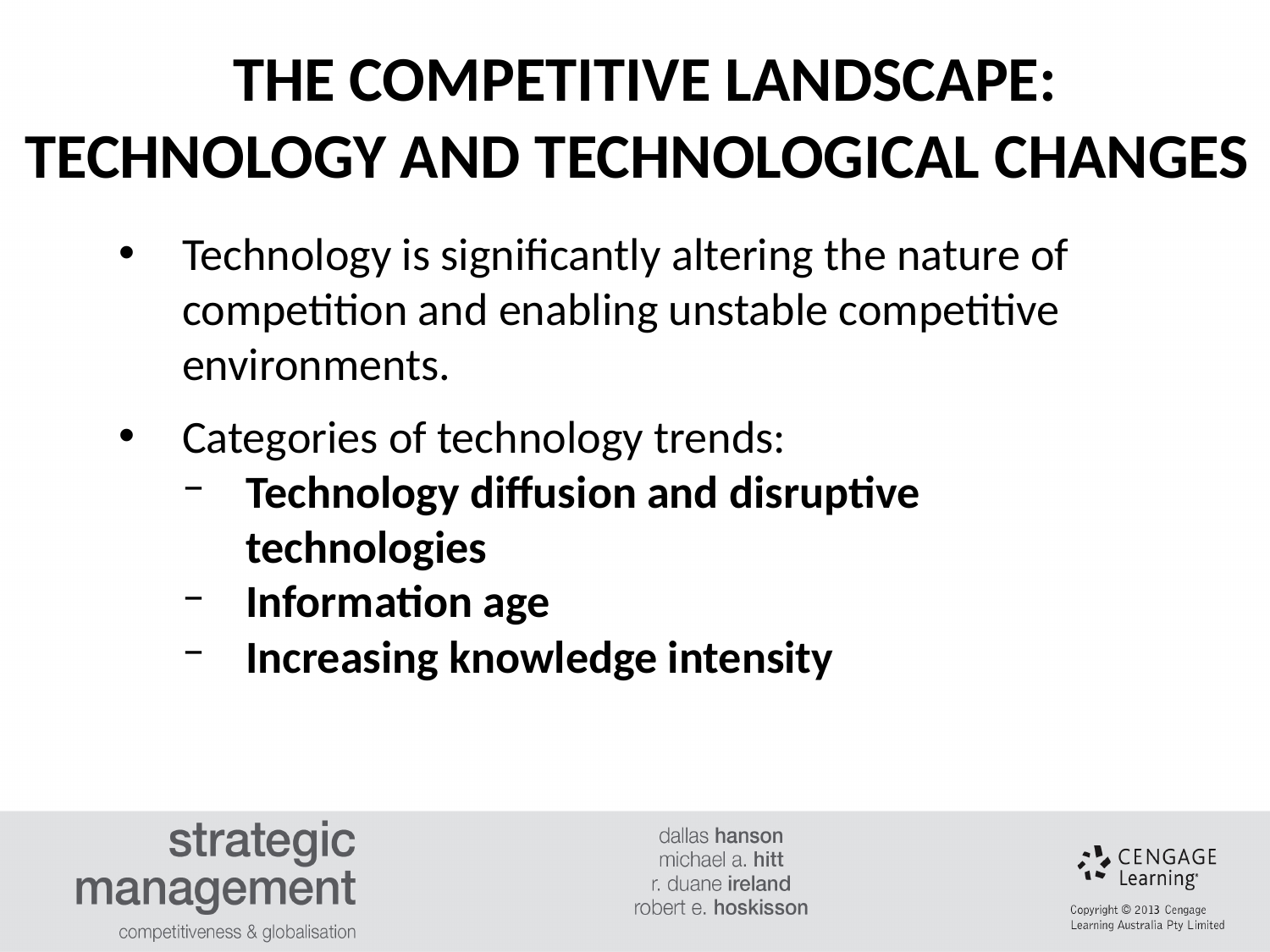

THE COMPETITIVE LANDSCAPE:
TECHNOLOGY AND TECHNOLOGICAL CHANGES

#
Technology is significantly altering the nature of competition and enabling unstable competitive environments.
Categories of technology trends:
Technology diffusion and disruptive technologies
Information age
Increasing knowledge intensity